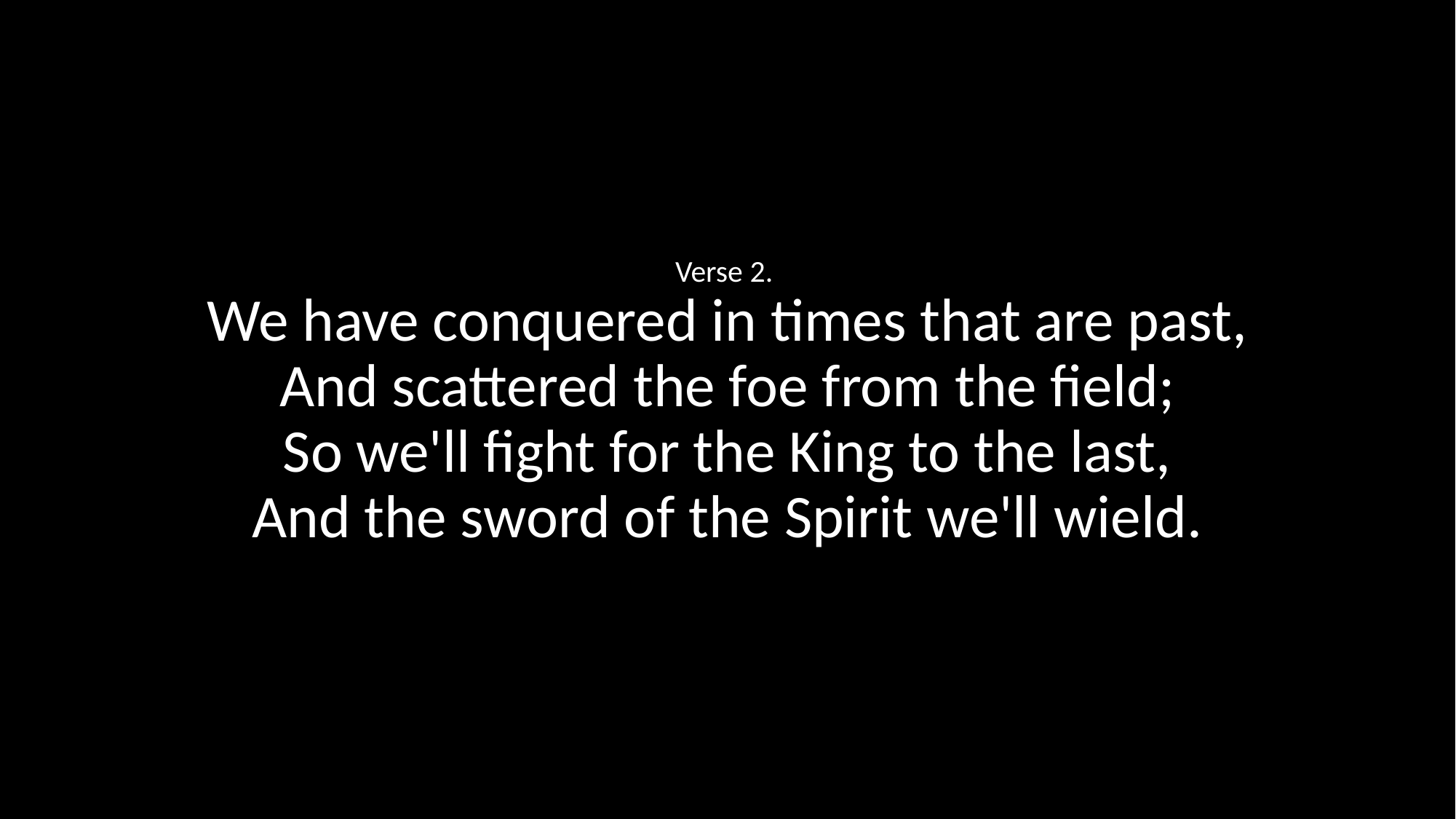

Verse 2.
We have conquered in times that are past,
And scattered the foe from the field;
So we'll fight for the King to the last,
And the sword of the Spirit we'll wield.